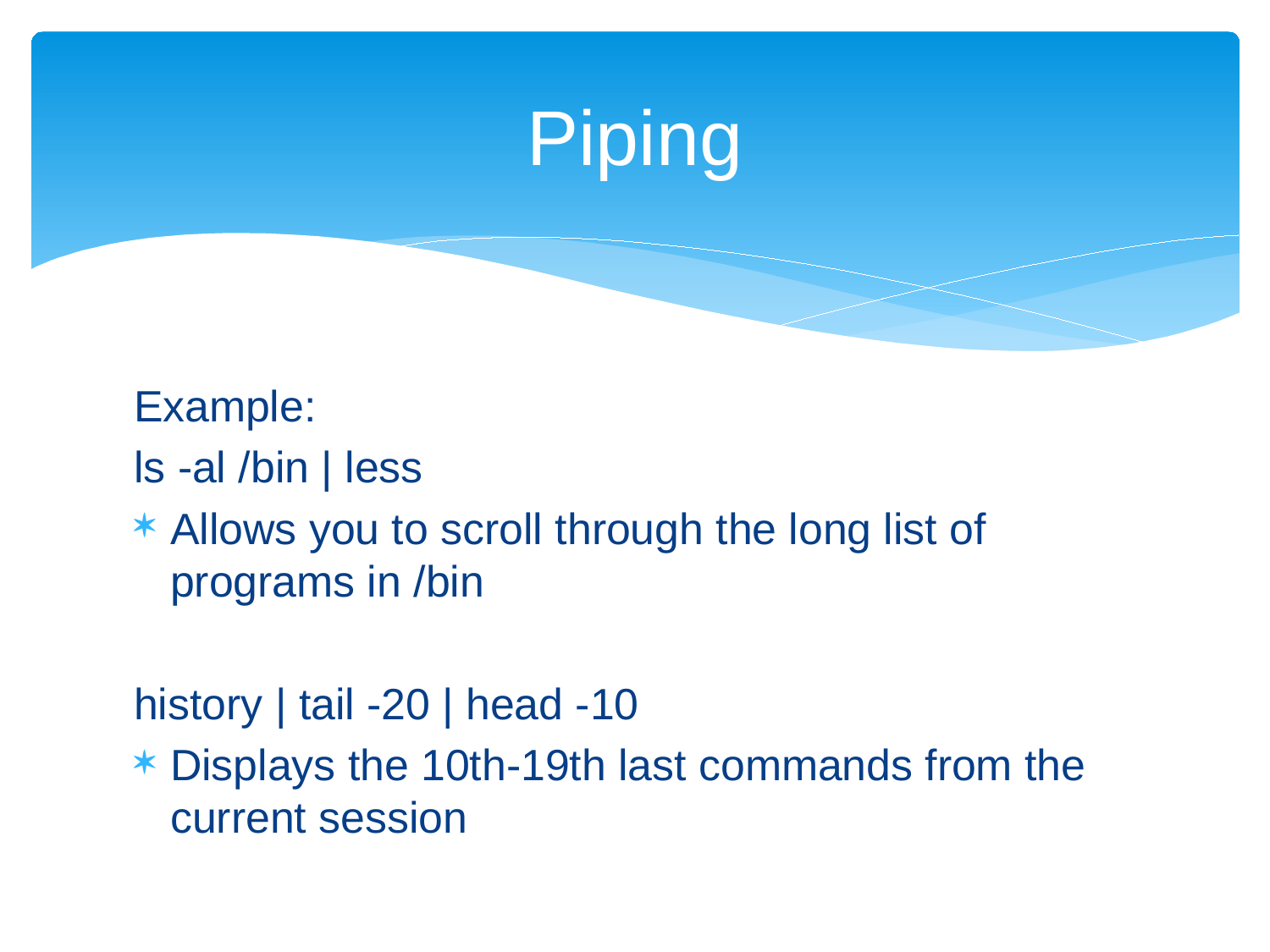

# Piping
Example:
ls -al /bin | less
Allows you to scroll through the long list of programs in /bin

history | tail -20 | head -10
Displays the 10th-19th last commands from the current session